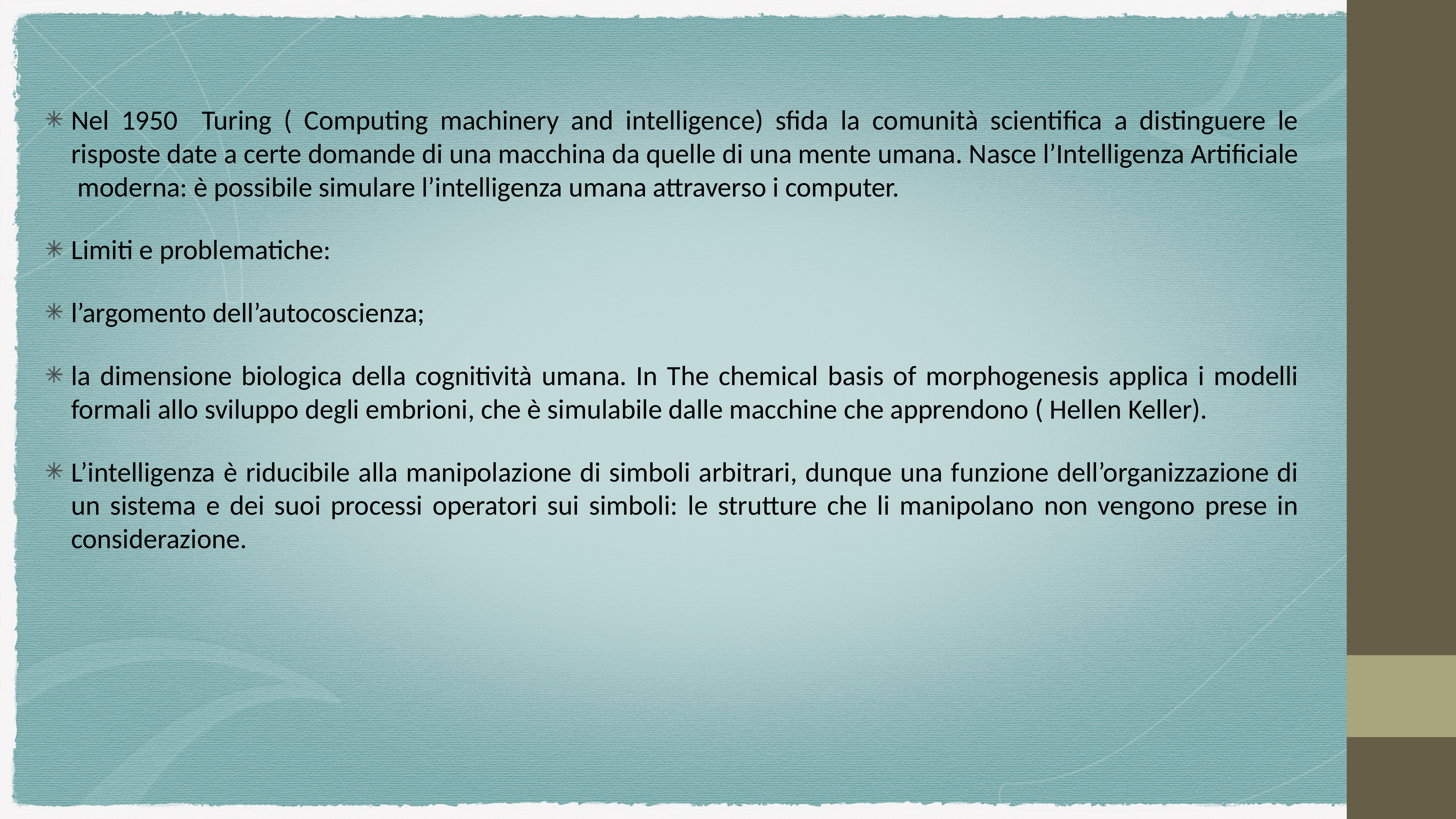

Nel 1950  Turing ( Computing machinery and intelligence) sfida la comunità scientifica a distinguere le risposte date a certe domande di una macchina da quelle di una mente umana. Nasce l’Intelligenza Artificiale  moderna: è possibile simulare l’intelligenza umana attraverso i computer.
Limiti e problematiche:
l’argomento dell’autocoscienza;
la dimensione biologica della cognitività umana. In The chemical basis of morphogenesis applica i modelli formali allo sviluppo degli embrioni, che è simulabile dalle macchine che apprendono ( Hellen Keller).
L’intelligenza è riducibile alla manipolazione di simboli arbitrari, dunque una funzione dell’organizzazione di un sistema e dei suoi processi operatori sui simboli: le strutture che li manipolano non vengono prese in considerazione.